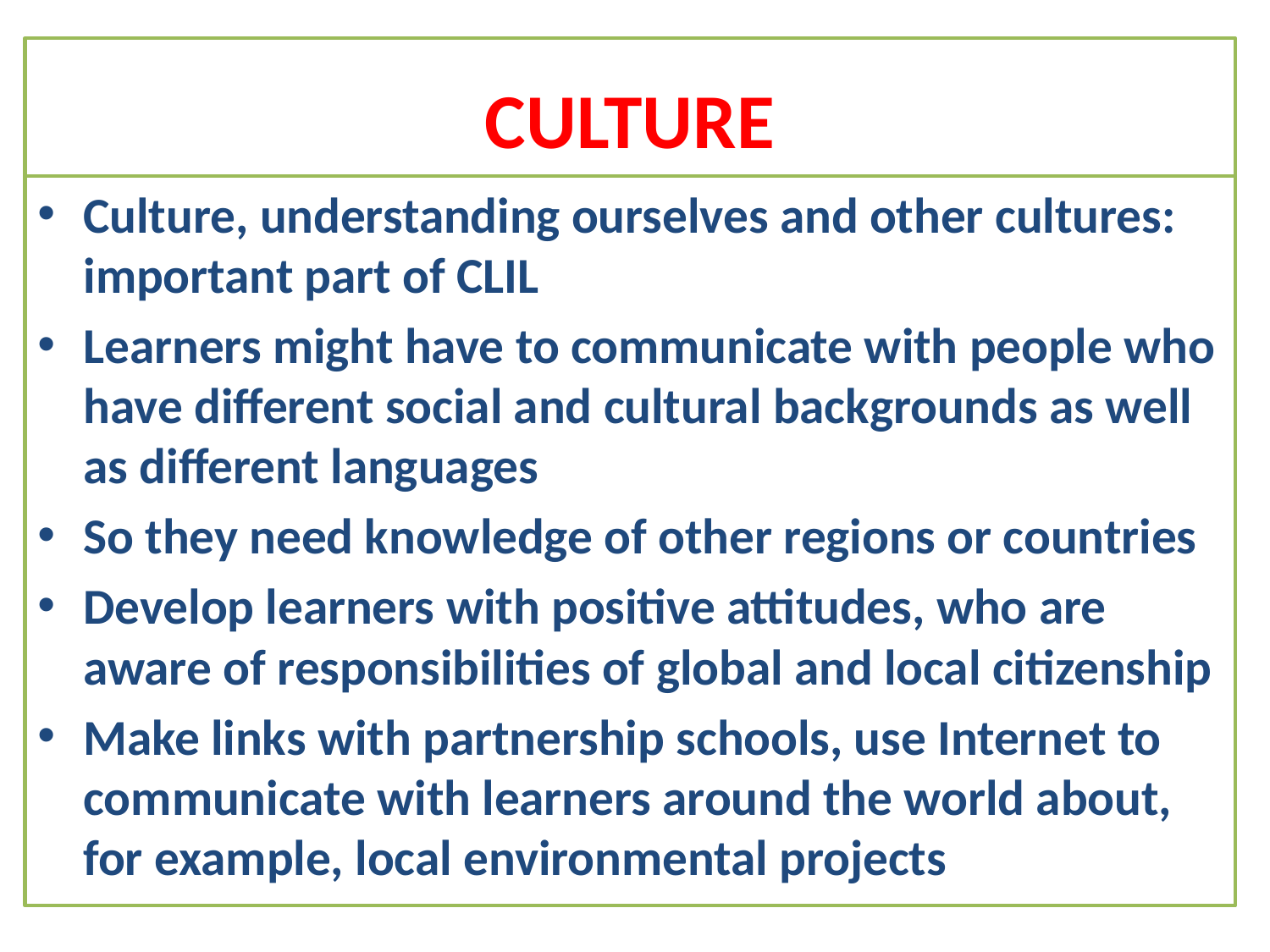

# CULTURE
Culture, understanding ourselves and other cultures: important part of CLIL
Learners might have to communicate with people who have different social and cultural backgrounds as well as different languages
So they need knowledge of other regions or countries
Develop learners with positive attitudes, who are aware of responsibilities of global and local citizenship
Make links with partnership schools, use Internet to communicate with learners around the world about, for example, local environmental projects